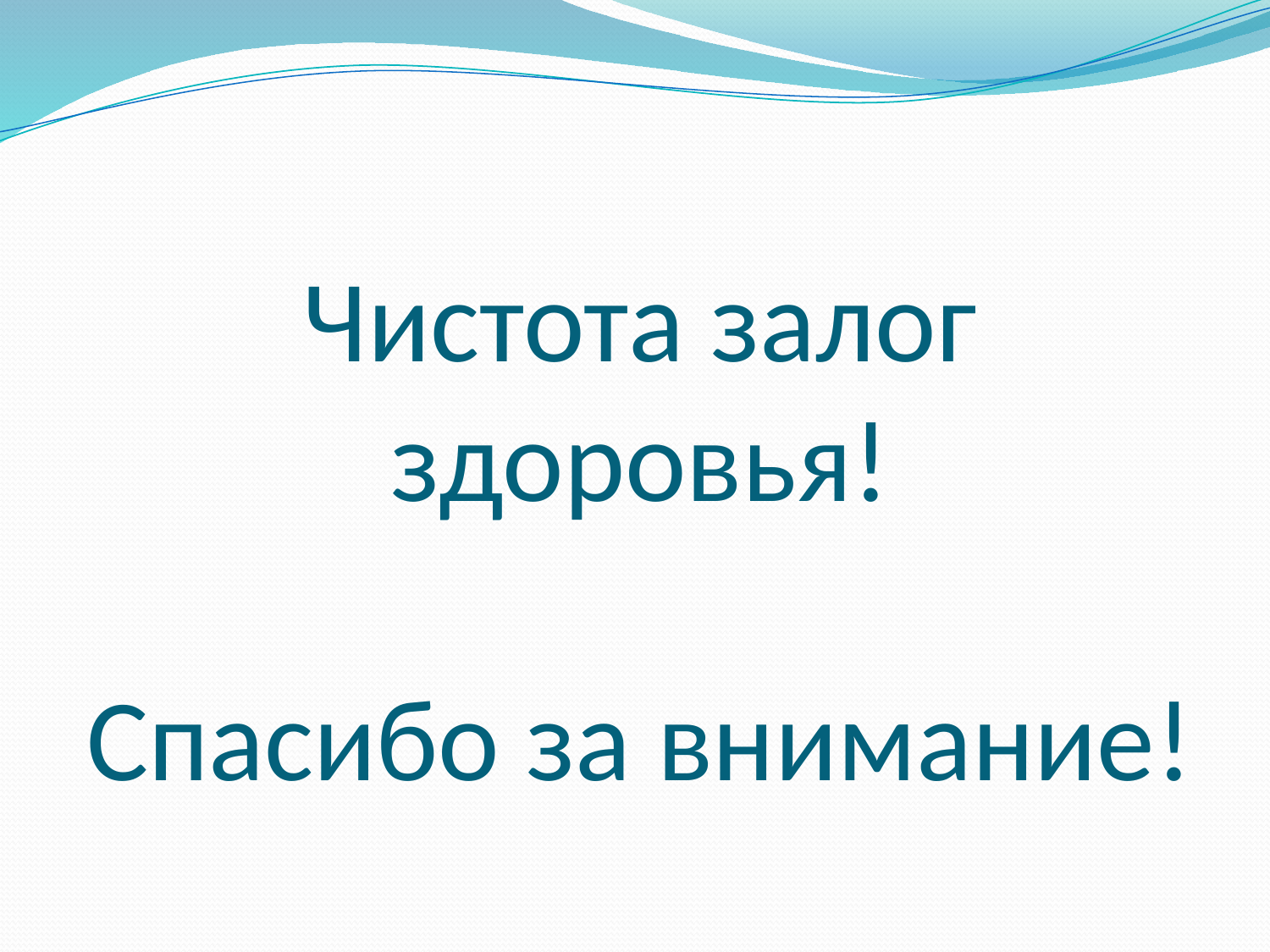

# Чистота залог здоровья! Спасибо за внимание!